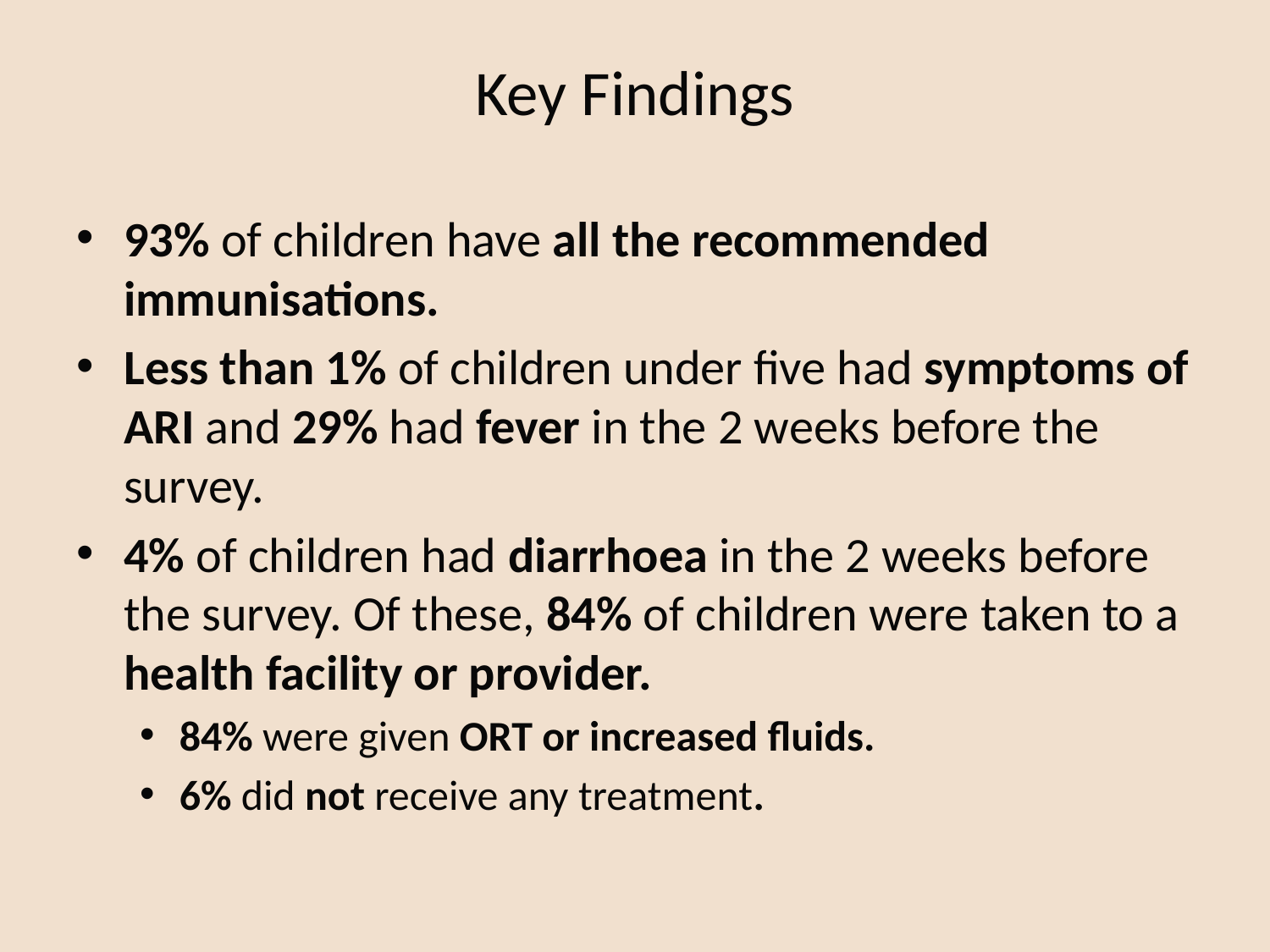

# Key Findings
93% of children have all the recommended immunisations.
Less than 1% of children under five had symptoms of ARI and 29% had fever in the 2 weeks before the survey.
4% of children had diarrhoea in the 2 weeks before the survey. Of these, 84% of children were taken to a health facility or provider.
84% were given ORT or increased fluids.
6% did not receive any treatment.